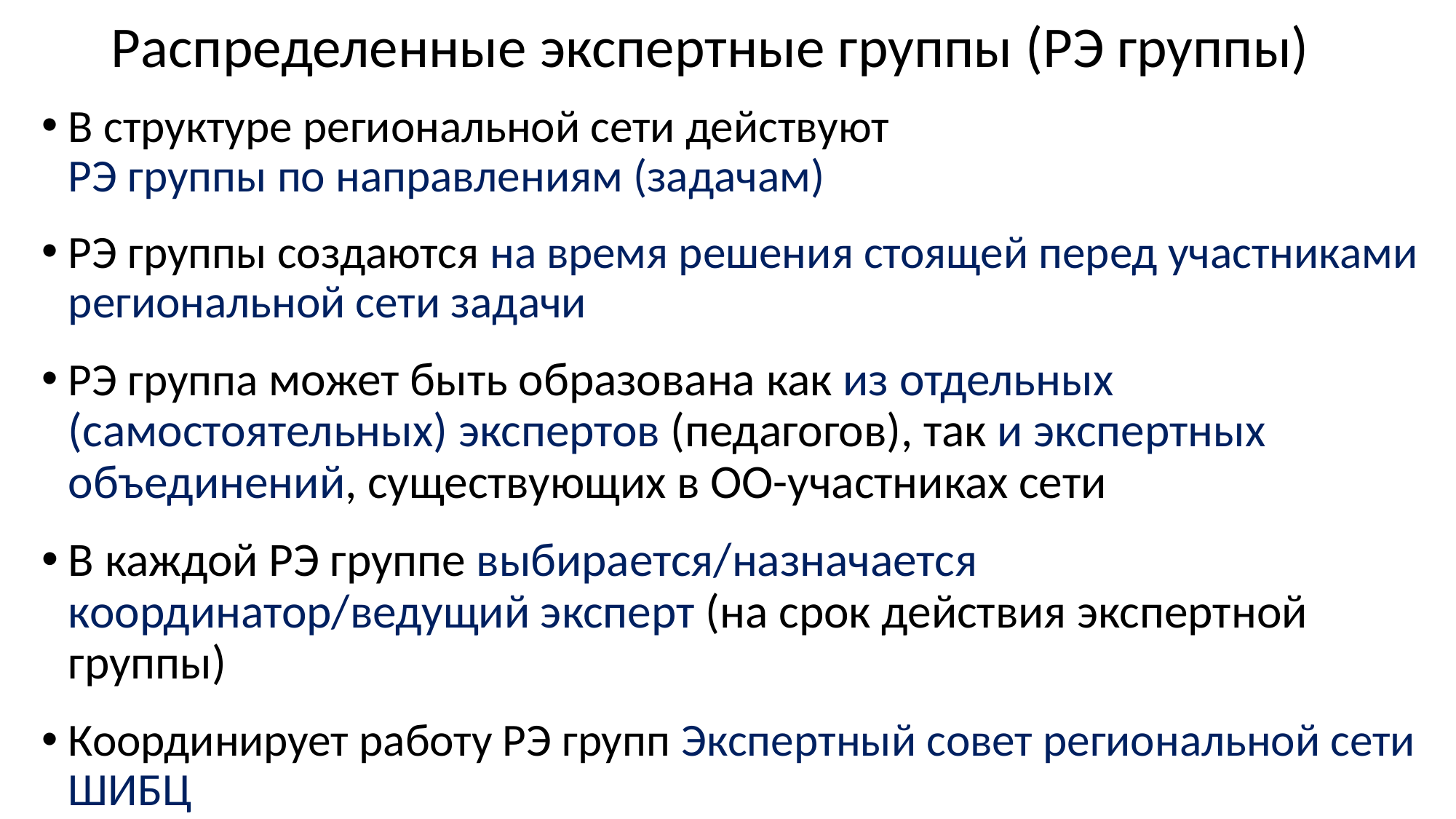

# Распределенные экспертные группы (РЭ группы)
В структуре региональной сети действуют
РЭ группы по направлениям (задачам)
РЭ группы создаются на время решения стоящей перед участниками региональной сети задачи
РЭ группа может быть образована как из отдельных (самостоятельных) экспертов (педагогов), так и экспертных объединений, существующих в ОО-участниках сети
В каждой РЭ группе выбирается/назначается координатор/ведущий эксперт (на срок действия экспертной группы)
Координирует работу РЭ групп Экспертный совет региональной сети ШИБЦ